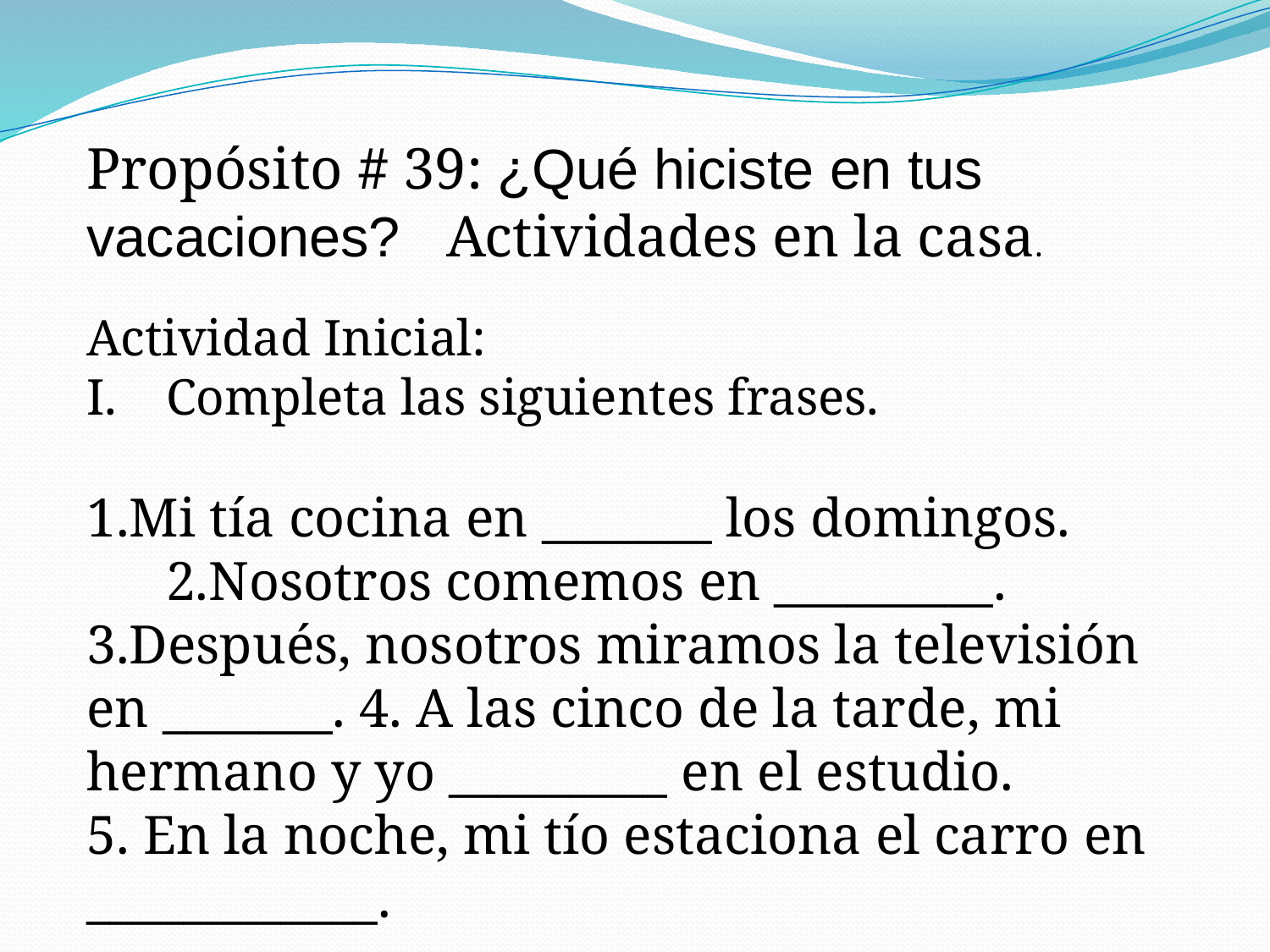

Propósito # 39: ¿Qué hiciste en tus vacaciones?   Actividades en la casa.

Actividad Inicial:
Completa las siguientes frases.

1.Mi tía cocina en _______ los domingos. 2.Nosotros comemos en _________.
3.Después, nosotros miramos la televisión en _______. 4. A las cinco de la tarde, mi hermano y yo _________ en el estudio.
5. En la noche, mi tío estaciona el carro en ____________.